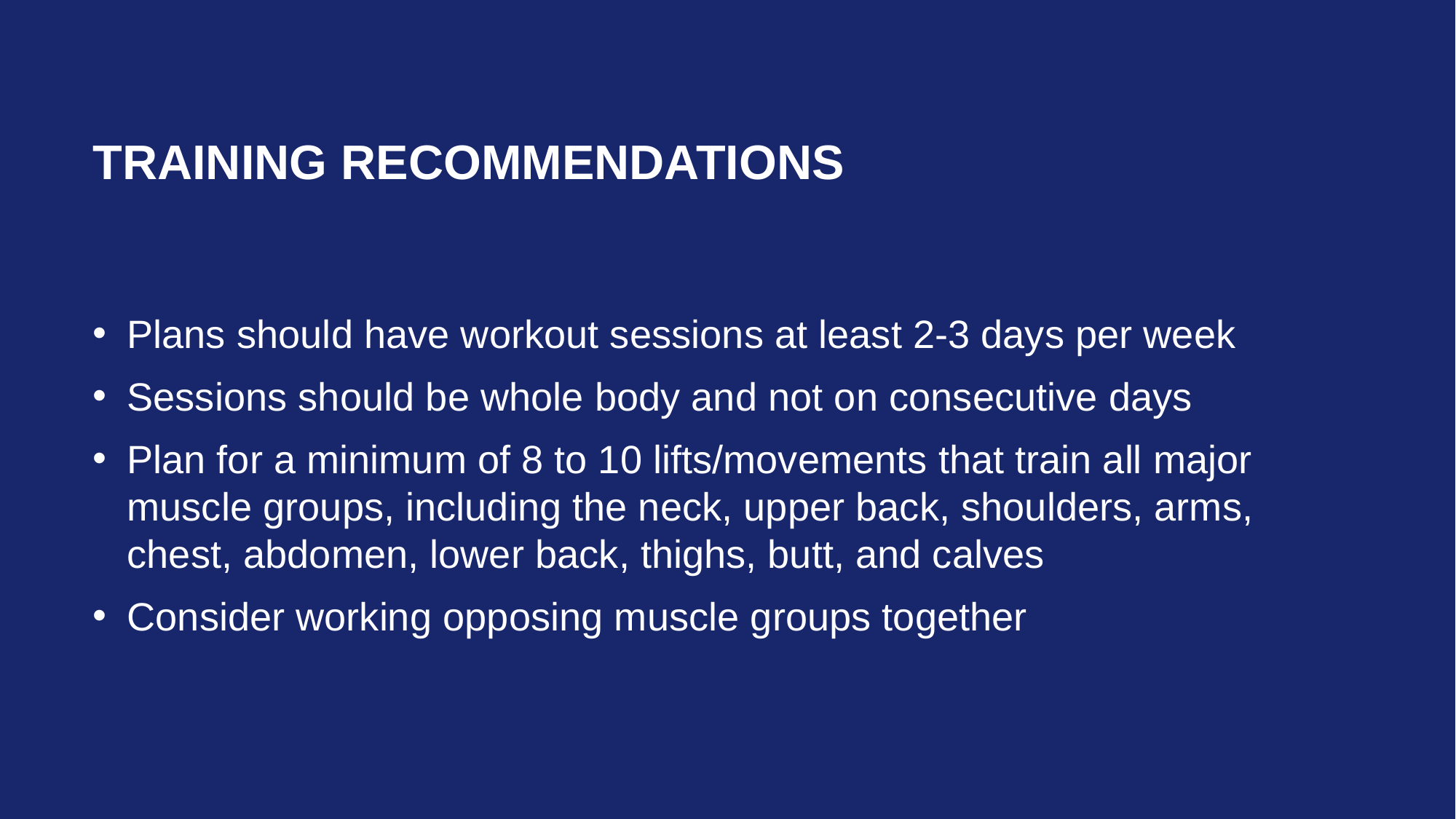

# Training Recommendations
Plans should have workout sessions at least 2-3 days per week
Sessions should be whole body and not on consecutive days
Plan for a minimum of 8 to 10 lifts/movements that train all major muscle groups, including the neck, upper back, shoulders, arms, chest, abdomen, lower back, thighs, butt, and calves
Consider working opposing muscle groups together